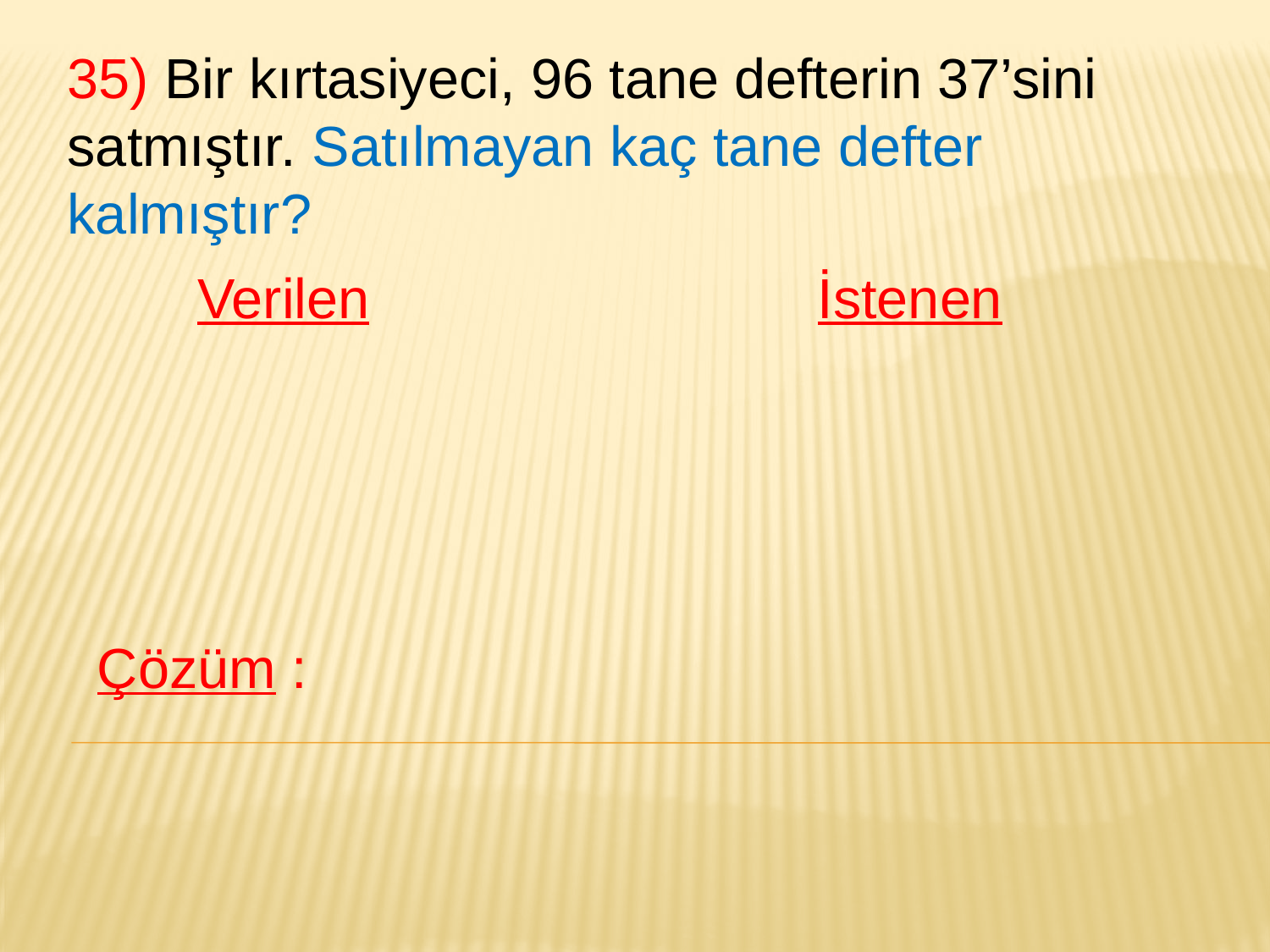

35) Bir kırtasiyeci, 96 tane defterin 37’sini satmıştır. Satılmayan kaç tane defter kalmıştır?

Verilen
İstenen
Çözüm :